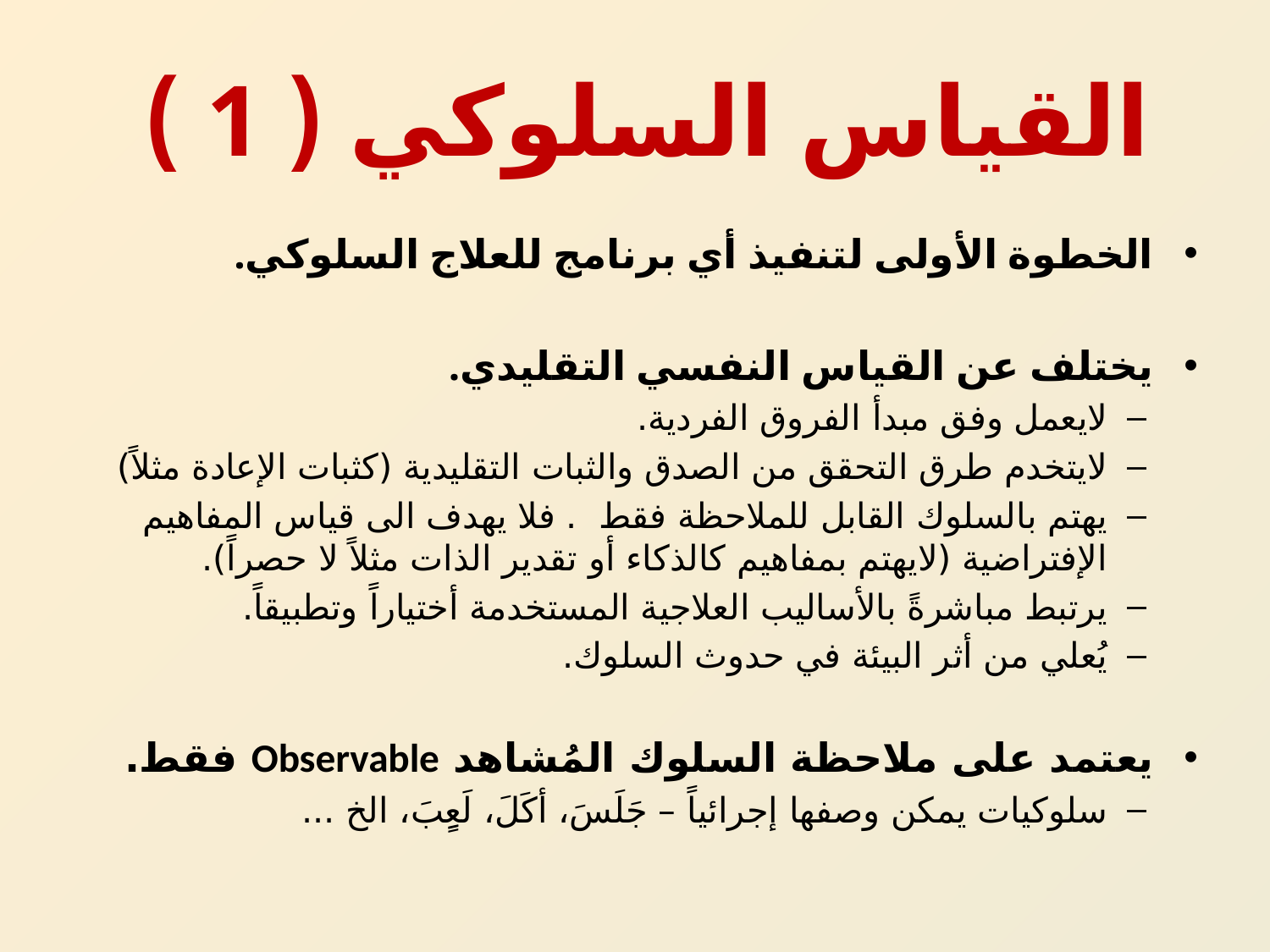

# القياس السلوكي ( 1 )
الخطوة الأولى لتنفيذ أي برنامج للعلاج السلوكي.

يختلف عن القياس النفسي التقليدي.
لايعمل وفق مبدأ الفروق الفردية.
لايتخدم طرق التحقق من الصدق والثبات التقليدية (كثبات الإعادة مثلاً)
يهتم بالسلوك القابل للملاحظة فقط  . فلا يهدف الى قياس المفاهيم الإفتراضية (لايهتم بمفاهيم كالذكاء أو تقدير الذات مثلاً لا حصراً).
يرتبط مباشرةً بالأساليب العلاجية المستخدمة أختياراً وتطبيقاً.
يُعلي من أثر البيئة في حدوث السلوك.

يعتمد على ملاحظة السلوك المُشاهد Observable فقط.
سلوكيات يمكن وصفها إجرائياً – جَلَسَ، أكَلَ، لَعٍِبَ، الخ ...